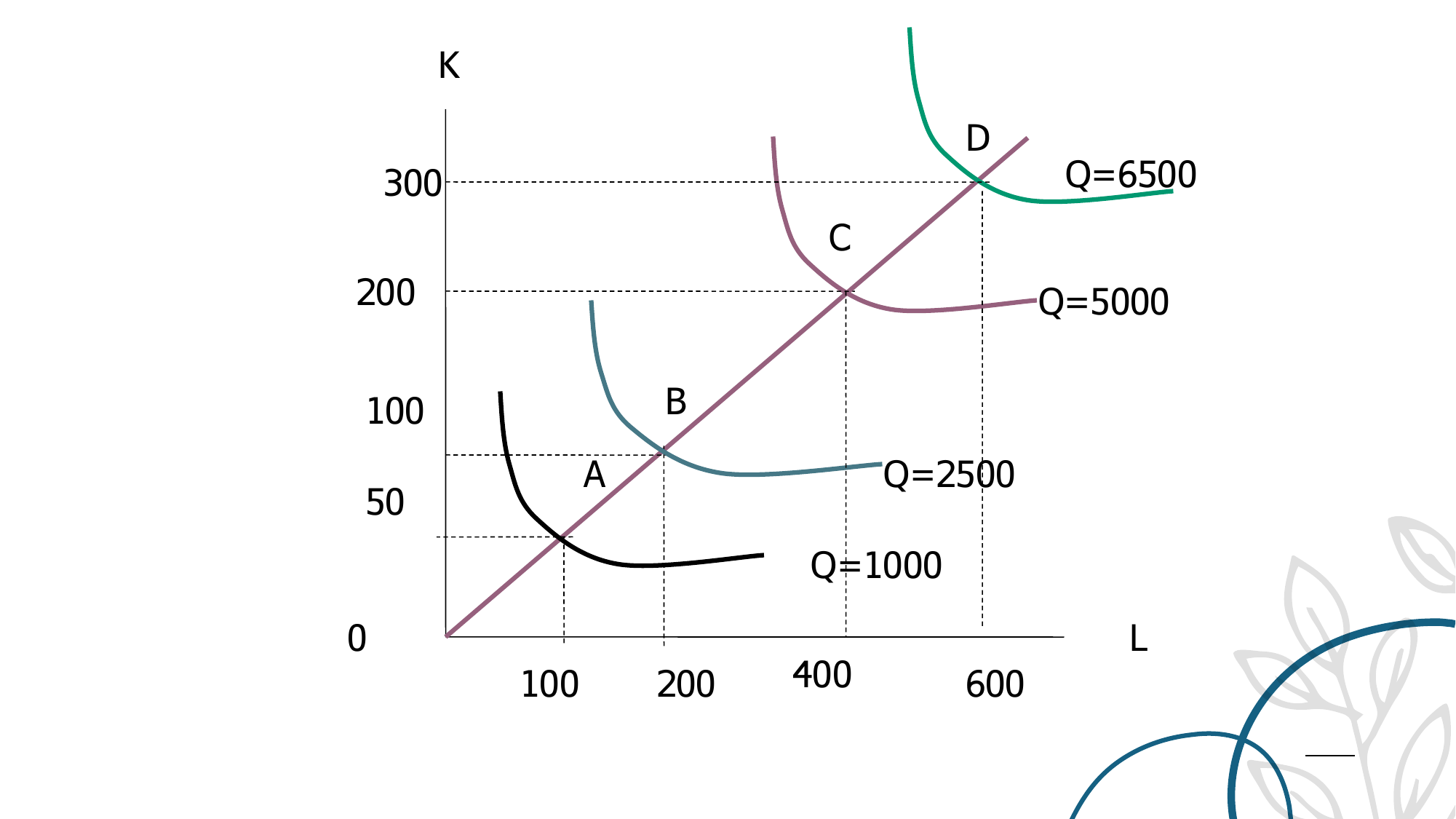

K

D

Q=6500
300

C
200
Q=5000

B
100

A

Q=2500

50

Q=1000
0
L

400
100
200
600